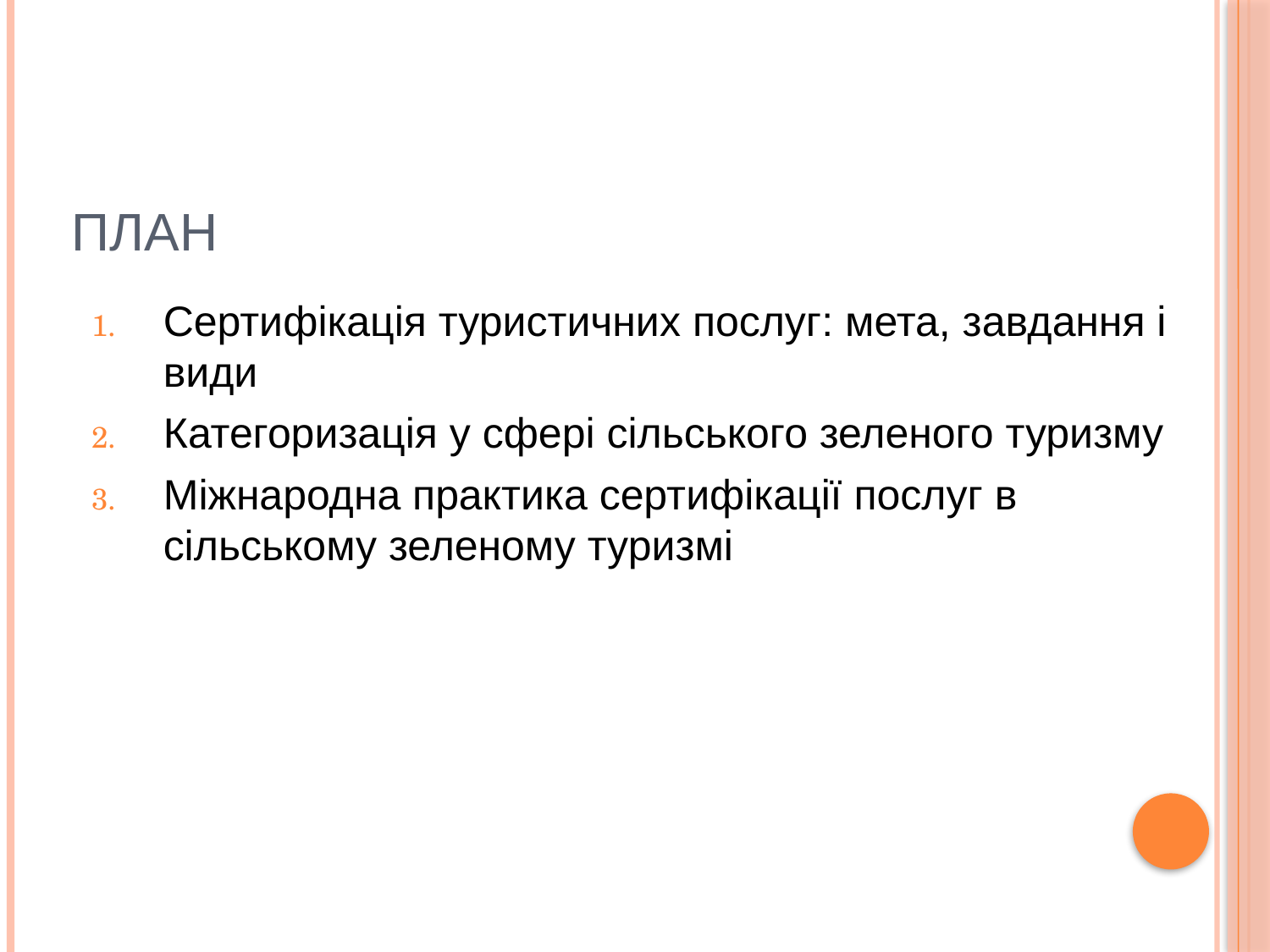

# План
Сертифікація туристичних послуг: мета, завдання і види
Категоризація у сфері сільського зеленого туризму
Міжнародна практика сертифікації послуг в сільському зеленому туризмі